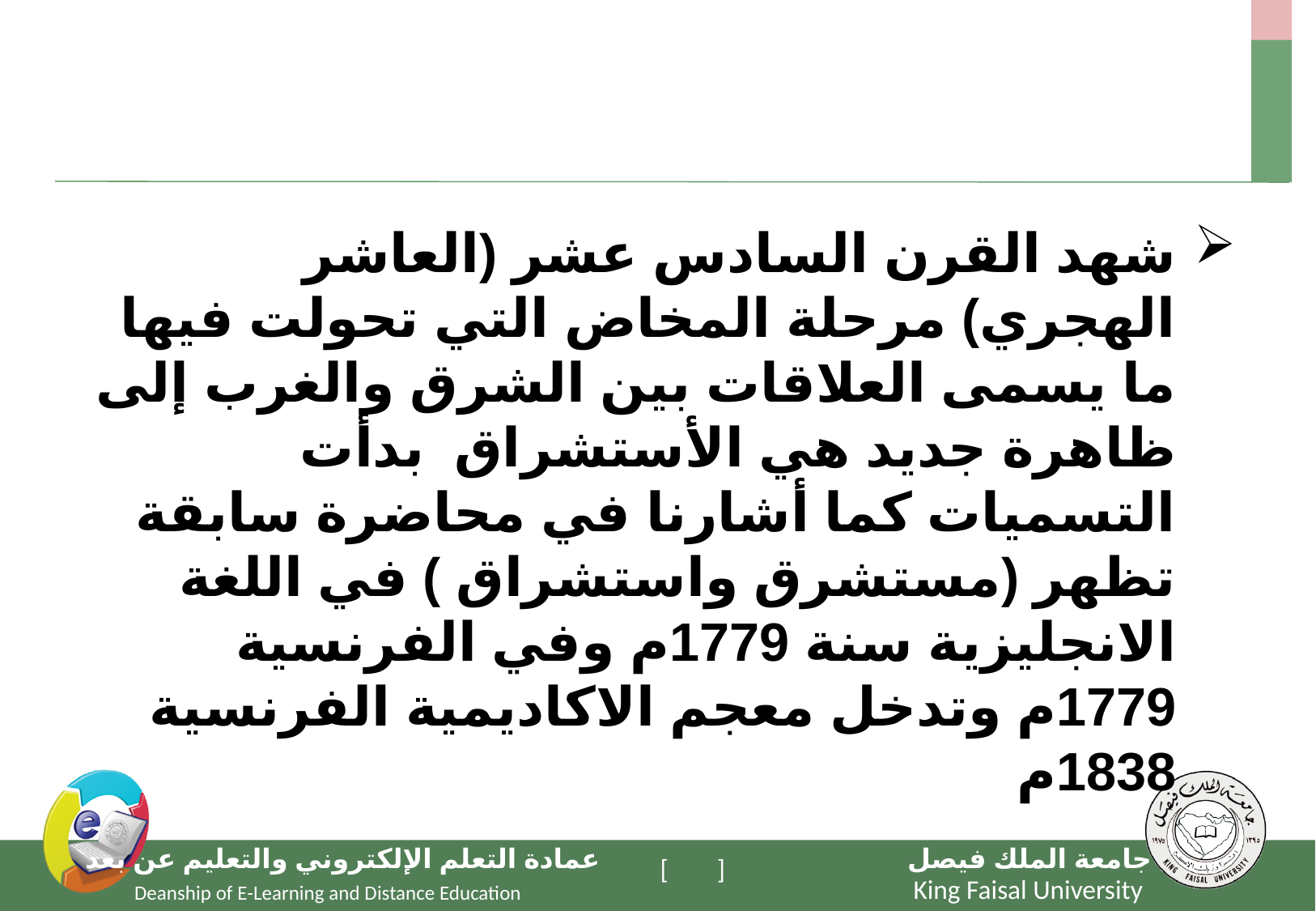

#
شهد القرن السادس عشر (العاشر الهجري) مرحلة المخاض التي تحولت فيها ما يسمى العلاقات بين الشرق والغرب إلى ظاهرة جديد هي الأستشراق  بدأت التسميات كما أشارنا في محاضرة سابقة تظهر (مستشرق واستشراق ) في اللغة الانجليزية سنة 1779م وفي الفرنسية 1779م وتدخل معجم الاكاديمية الفرنسية 1838م